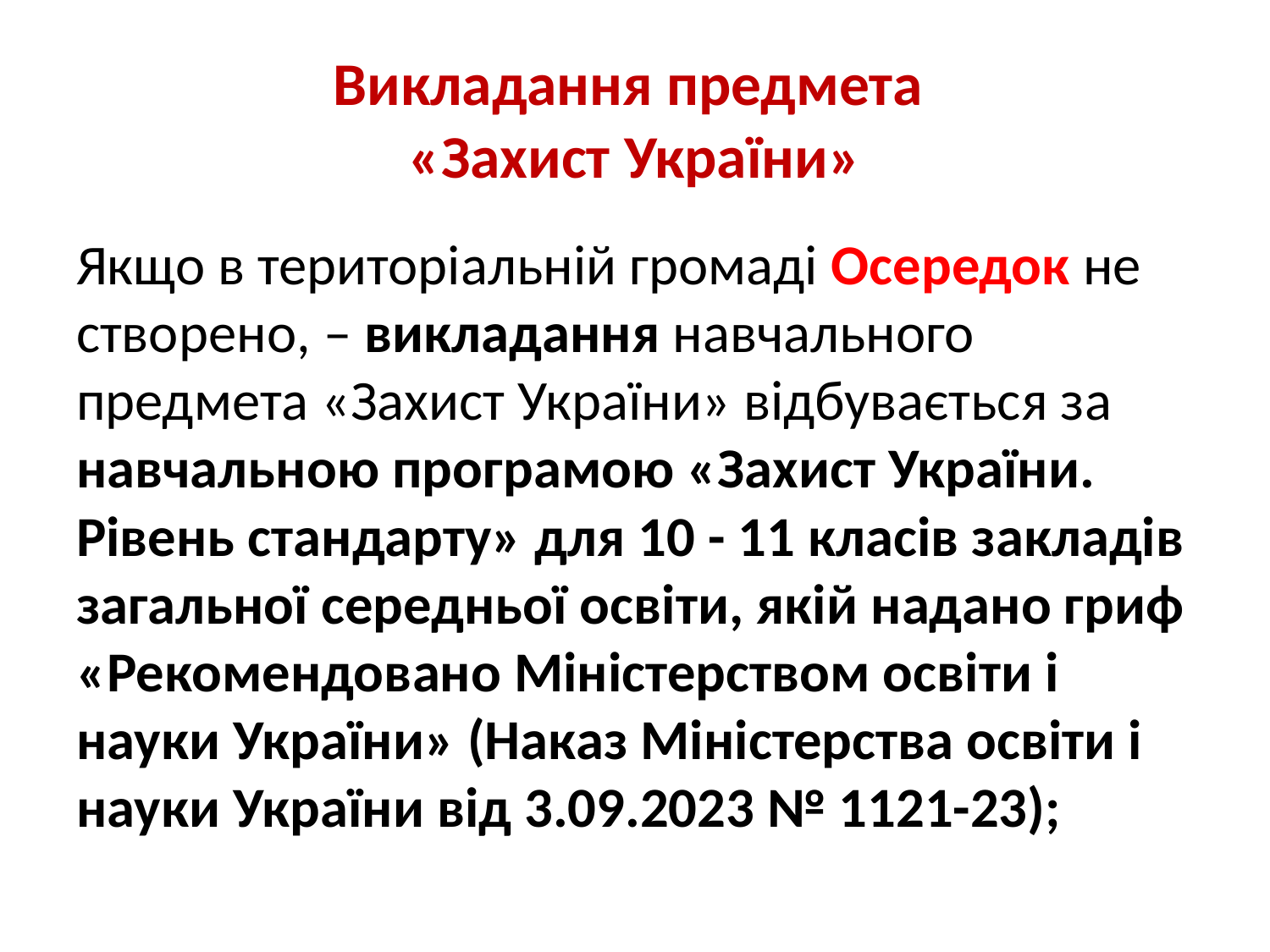

# Викладання предмета «Захист України»
Якщо в територіальній громаді Осередок не створено, – викладання навчального предмета «Захист України» відбувається за навчальною програмою «Захист України. Рівень стандарту» для 10 - 11 класів закладів загальної середньої освіти, якій надано гриф «Рекомендовано Міністерством освіти і науки України» (Наказ Міністерства освіти і науки України від 3.09.2023 № 1121-23);